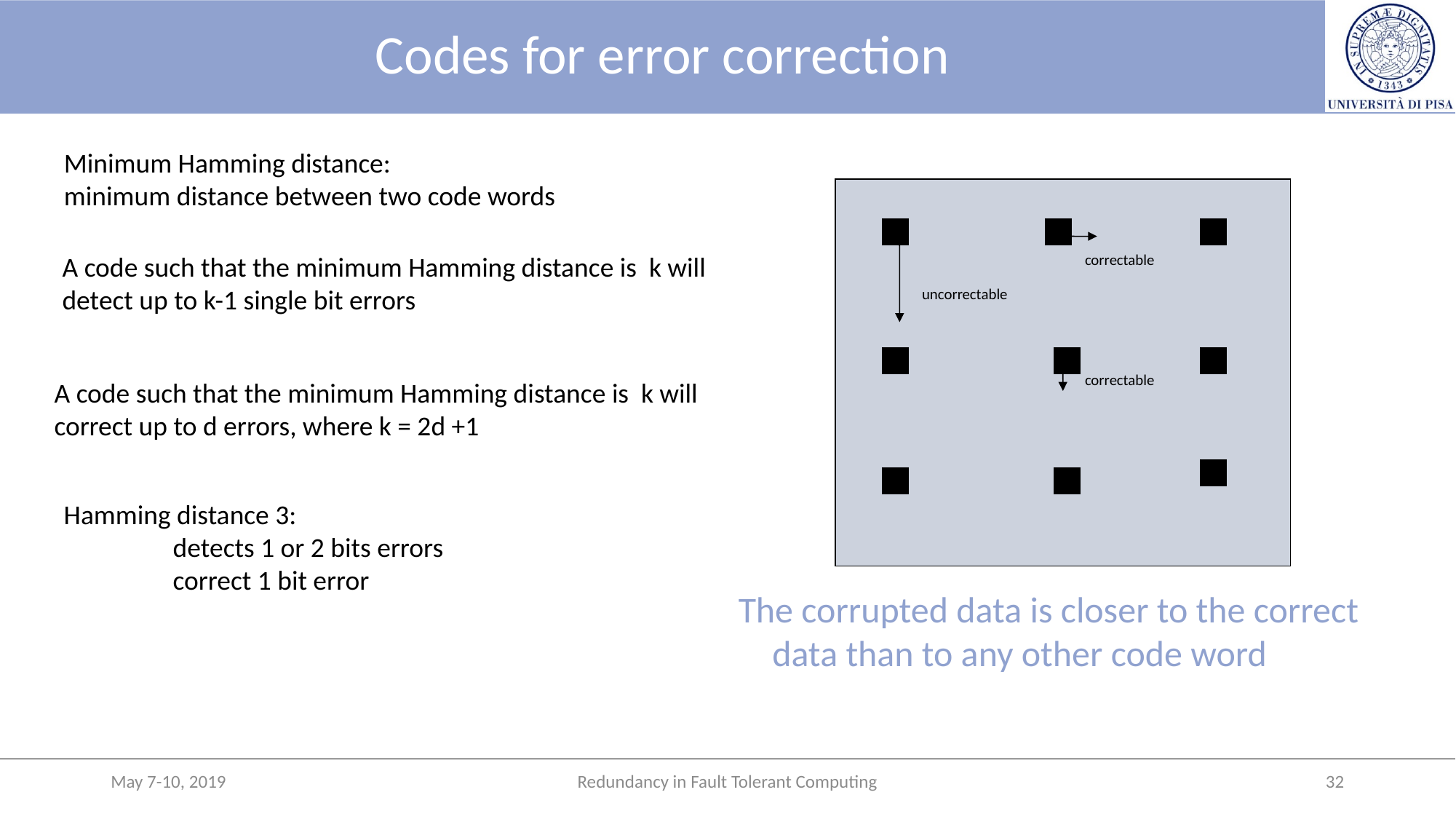

# Codes for error correction
Minimum Hamming distance:
minimum distance between two code words

A code such that the minimum Hamming distance is  k will detect up to k-1 single bit errors

correctable
uncorrectable

correctable
A code such that the minimum Hamming distance is  k will correct up to d errors, where k = 2d +1

Hamming distance 3:
	detects 1 or 2 bits errors
	correct 1 bit error
The corrupted data is closer to the correct
data than to any other code word
May 7-10, 2019
Redundancy in Fault Tolerant Computing
32